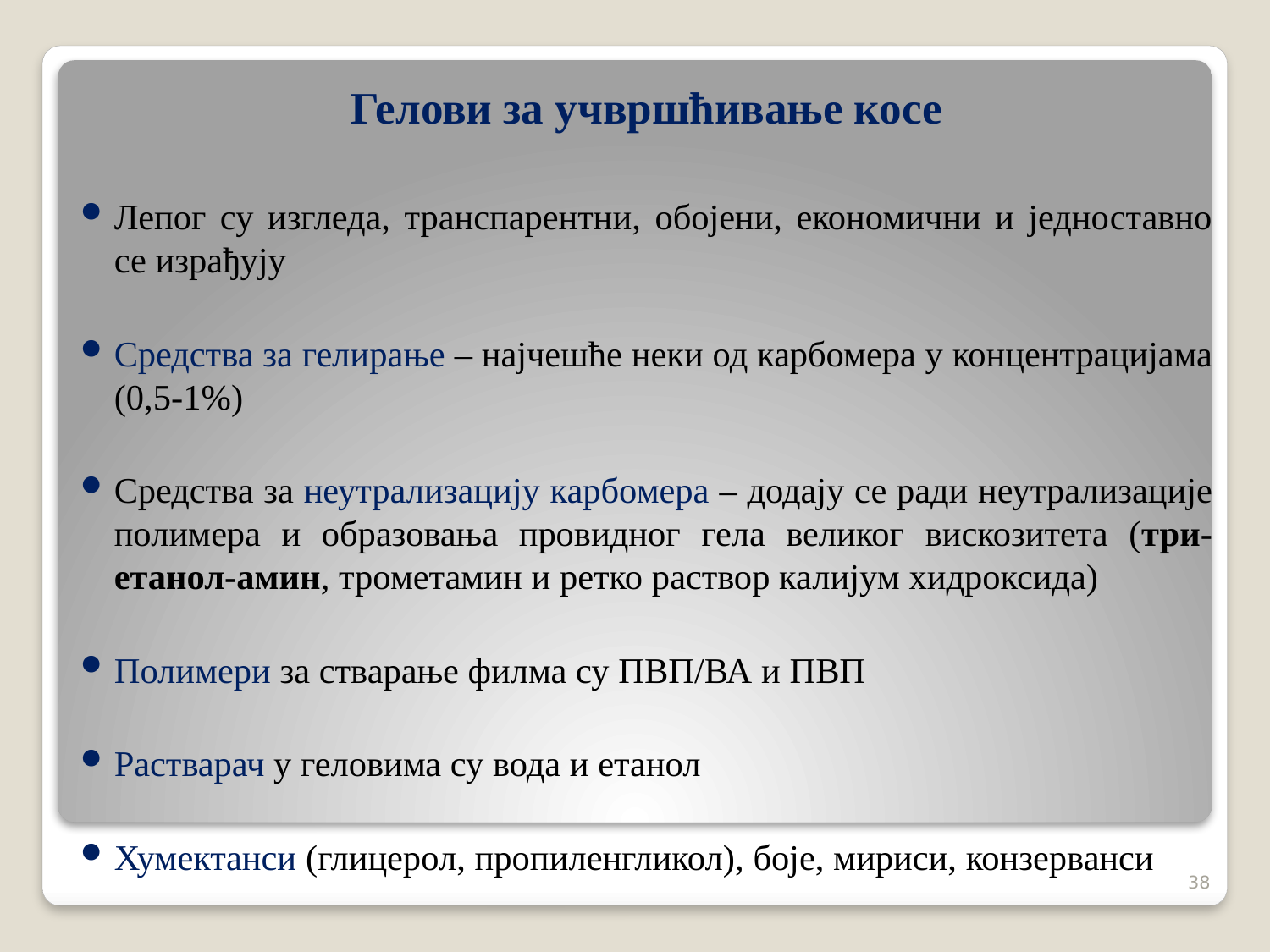

Гелови за учвршћивање косе

Лепог су изгледа, транспарентни, обојени, економични и једноставно се израђују

Средства за гелирање – најчешће неки од карбомера у концентрацијама (0,5-1%)

Средства за неутрализацију карбомера – додају се ради неутрализације полимера и образовања провидног гела великог вискозитета (три-етанол-амин, трометамин и ретко раствор калијум хидроксида)

Полимери за стварање филма су ПВП/ВА и ПВП

Растварач у геловима су вода и етанол

Хумектанси (глицерол, пропиленгликол), боје, мириси, конзерванси
38